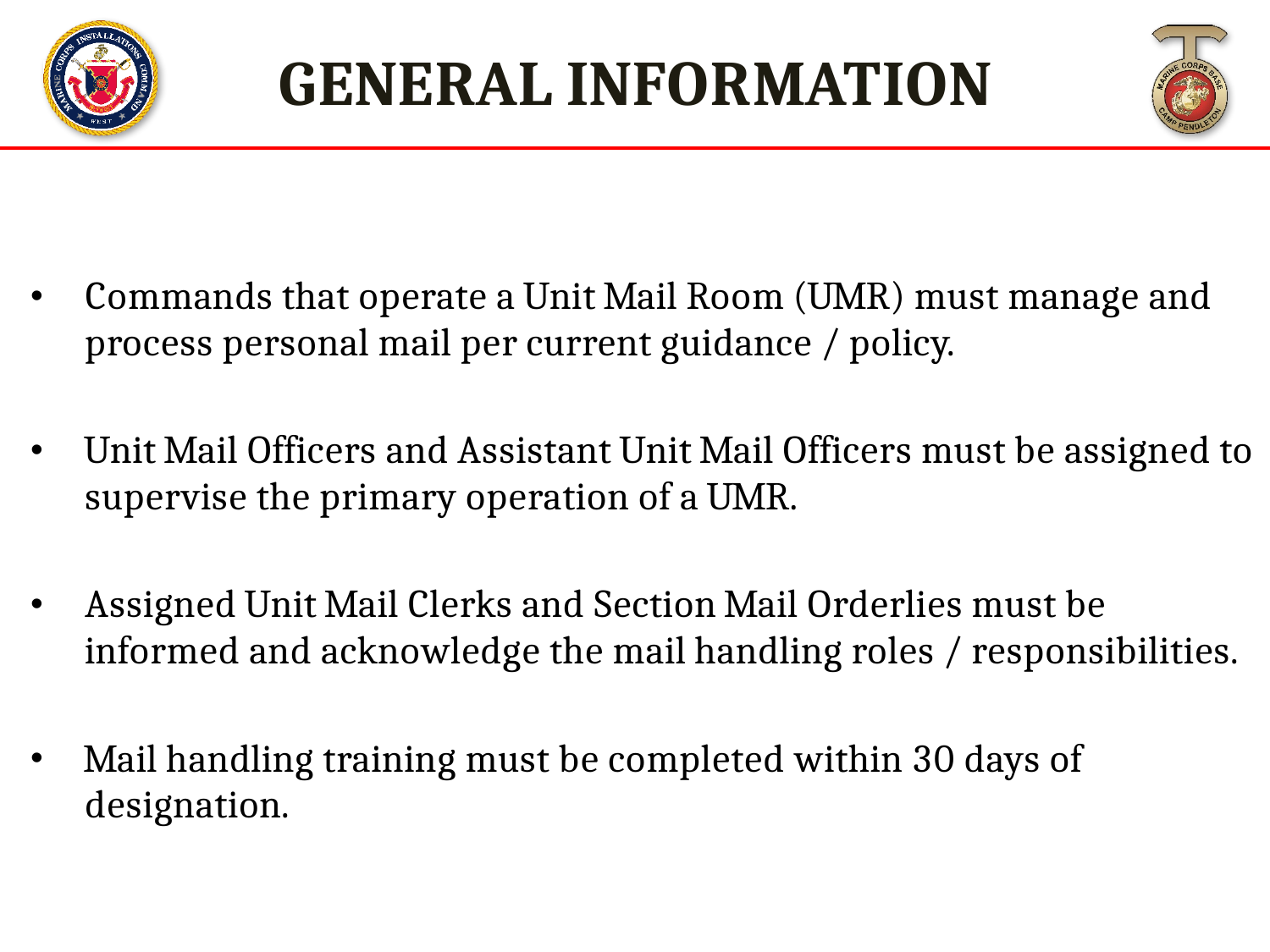

General Information

Commands that operate a Unit Mail Room (UMR) must manage and process personal mail per current guidance / policy.

Unit Mail Officers and Assistant Unit Mail Officers must be assigned to supervise the primary operation of a UMR.

Assigned Unit Mail Clerks and Section Mail Orderlies must be informed and acknowledge the mail handling roles / responsibilities.

Mail handling training must be completed within 30 days of designation.